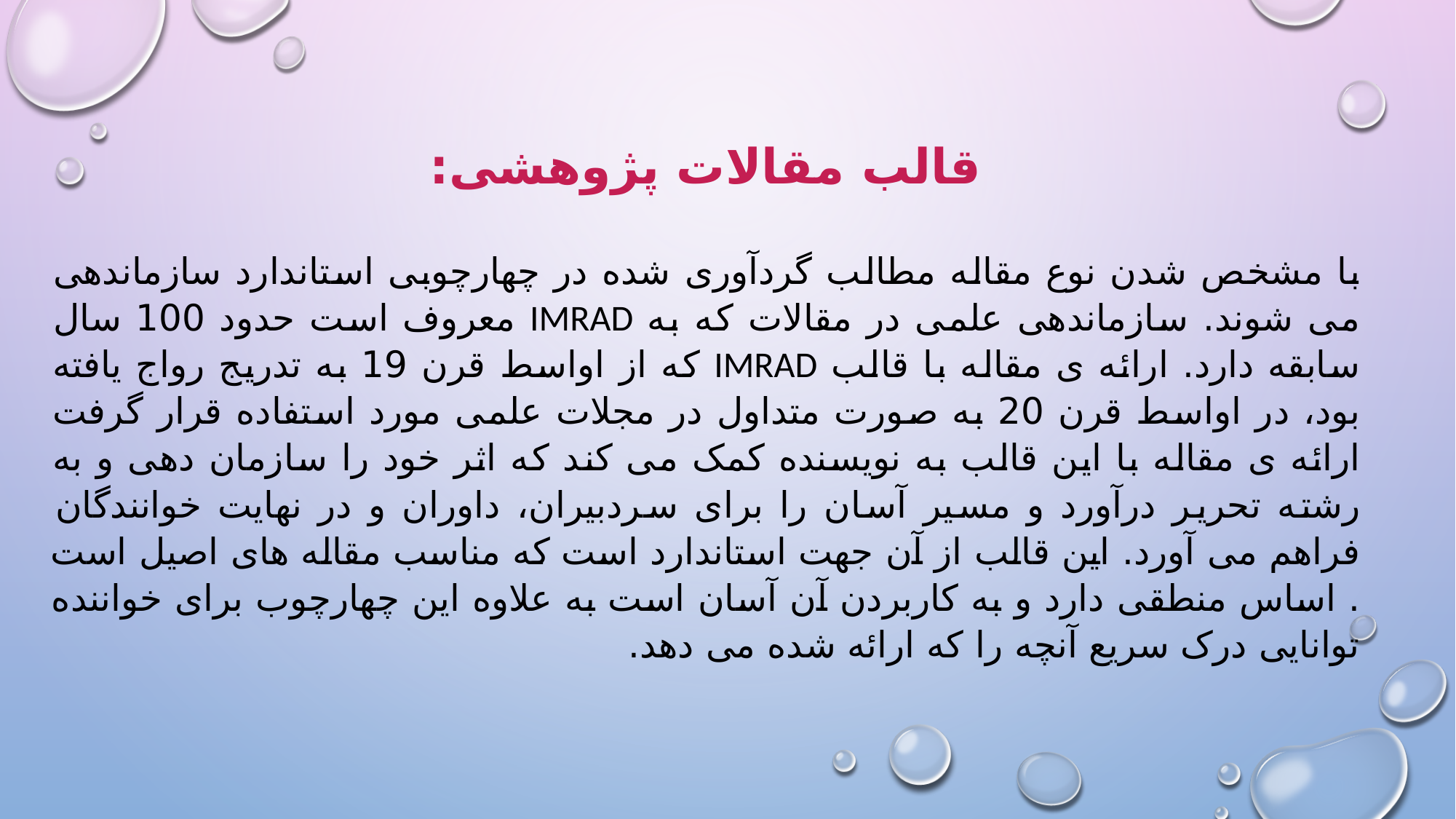

قالب مقالات پژوهشی:

با مشخص شدن نوع مقاله مطالب گردآوری شده در چهارچوبی استاندارد سازماندهی می شوند. سازماندهی علمی در مقالات که به IMRAD معروف است حدود 100 سال سابقه دارد. ارائه ی مقاله با قالب IMRAD که از اواسط قرن 19 به تدریج رواج یافته بود، در اواسط قرن 20 به صورت متداول در مجلات علمی مورد استفاده قرار گرفت ارائه ی مقاله با این قالب به نویسنده کمک می کند که اثر خود را سازمان دهی و به رشته تحریر درآورد و مسیر آسان را برای سردبیران، داوران و در نهایت خوانندگان فراهم می آورد. این قالب از آن جهت استاندارد است که مناسب مقاله های اصیل است . اساس منطقی دارد و به کاربردن آن آسان است به علاوه این چهارچوب برای خواننده توانایی درک سریع آنچه را که ارائه شده می دهد.